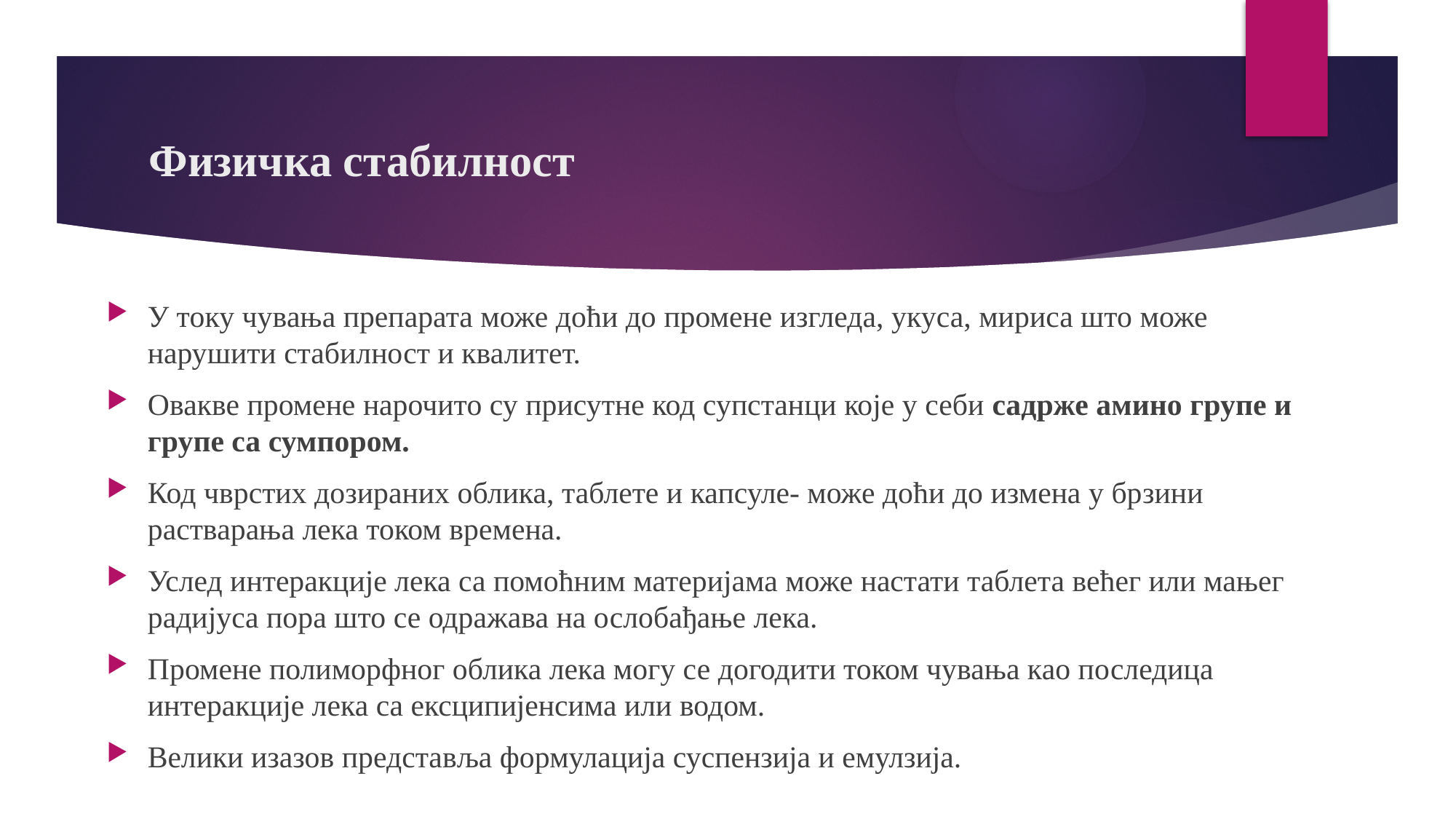

# Физичка стабилност
У току чувања препарата може доћи до промене изгледа, укуса, мириса што може нарушити стабилност и квалитет.
Овакве промене нарочито су присутне код супстанци које у себи садрже амино групе и групе са сумпором.
Код чврстих дозираних облика, таблете и капсуле- може доћи до измена у брзини растварања лека током времена.
Услед интеракције лека са помоћним материјама може настати таблета већег или мањег радијуса пора што се одражава на ослобађање лека.
Промене полиморфног облика лека могу се догодити током чувања као последица интеракције лека са ексципијенсима или водом.
Велики изазов представља формулација суспензија и емулзија.